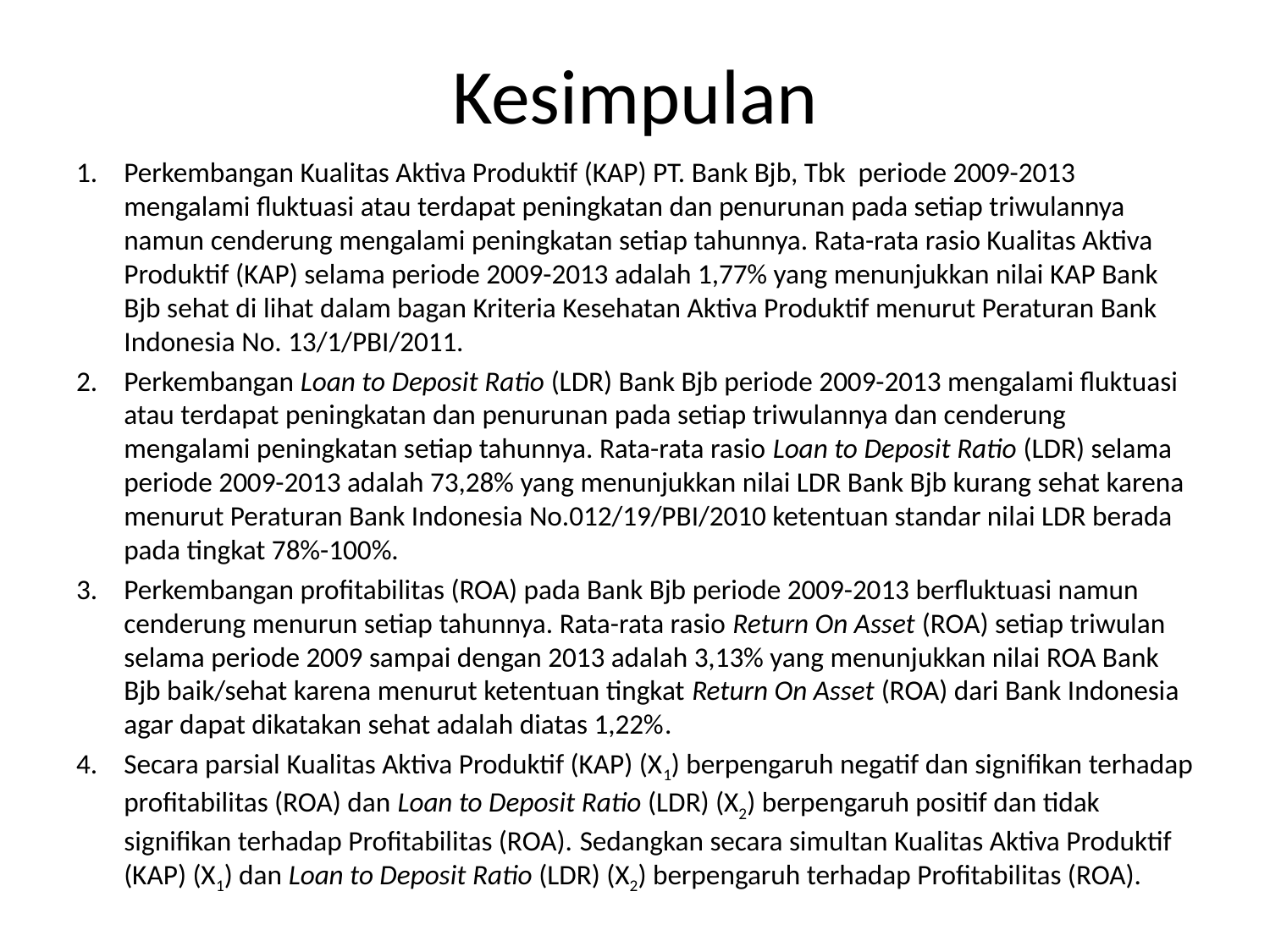

# Kesimpulan
Perkembangan Kualitas Aktiva Produktif (KAP) PT. Bank Bjb, Tbk  periode 2009-2013 mengalami fluktuasi atau terdapat peningkatan dan penurunan pada setiap triwulannya namun cenderung mengalami peningkatan setiap tahunnya. Rata-rata rasio Kualitas Aktiva Produktif (KAP) selama periode 2009-2013 adalah 1,77% yang menunjukkan nilai KAP Bank Bjb sehat di lihat dalam bagan Kriteria Kesehatan Aktiva Produktif menurut Peraturan Bank Indonesia No. 13/1/PBI/2011.
Perkembangan Loan to Deposit Ratio (LDR) Bank Bjb periode 2009-2013 mengalami fluktuasi atau terdapat peningkatan dan penurunan pada setiap triwulannya dan cenderung mengalami peningkatan setiap tahunnya. Rata-rata rasio Loan to Deposit Ratio (LDR) selama periode 2009-2013 adalah 73,28% yang menunjukkan nilai LDR Bank Bjb kurang sehat karena menurut Peraturan Bank Indonesia No.012/19/PBI/2010 ketentuan standar nilai LDR berada pada tingkat 78%-100%.
Perkembangan profitabilitas (ROA) pada Bank Bjb periode 2009-2013 berfluktuasi namun cenderung menurun setiap tahunnya. Rata-rata rasio Return On Asset (ROA) setiap triwulan selama periode 2009 sampai dengan 2013 adalah 3,13% yang menunjukkan nilai ROA Bank Bjb baik/sehat karena menurut ketentuan tingkat Return On Asset (ROA) dari Bank Indonesia agar dapat dikatakan sehat adalah diatas 1,22%.
Secara parsial Kualitas Aktiva Produktif (KAP) (X1) berpengaruh negatif dan signifikan terhadap profitabilitas (ROA) dan Loan to Deposit Ratio (LDR) (X2) berpengaruh positif dan tidak signifikan terhadap Profitabilitas (ROA). Sedangkan secara simultan Kualitas Aktiva Produktif (KAP) (X1) dan Loan to Deposit Ratio (LDR) (X2) berpengaruh terhadap Profitabilitas (ROA).